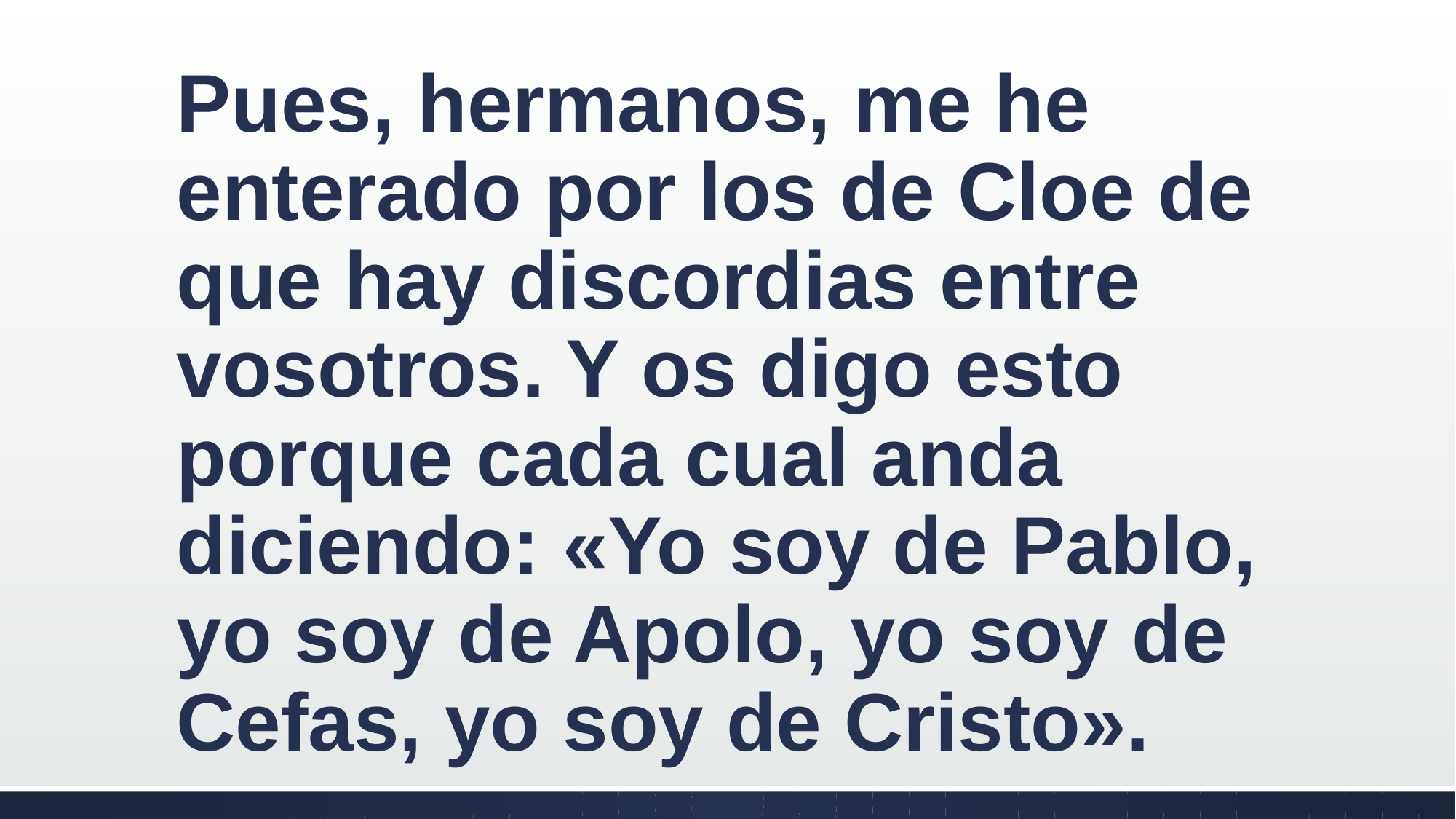

#
Pues, hermanos, me he enterado por los de Cloe de que hay discordias entre vosotros. Y os digo esto porque cada cual anda diciendo: «Yo soy de Pablo, yo soy de Apolo, yo soy de Cefas, yo soy de Cristo».